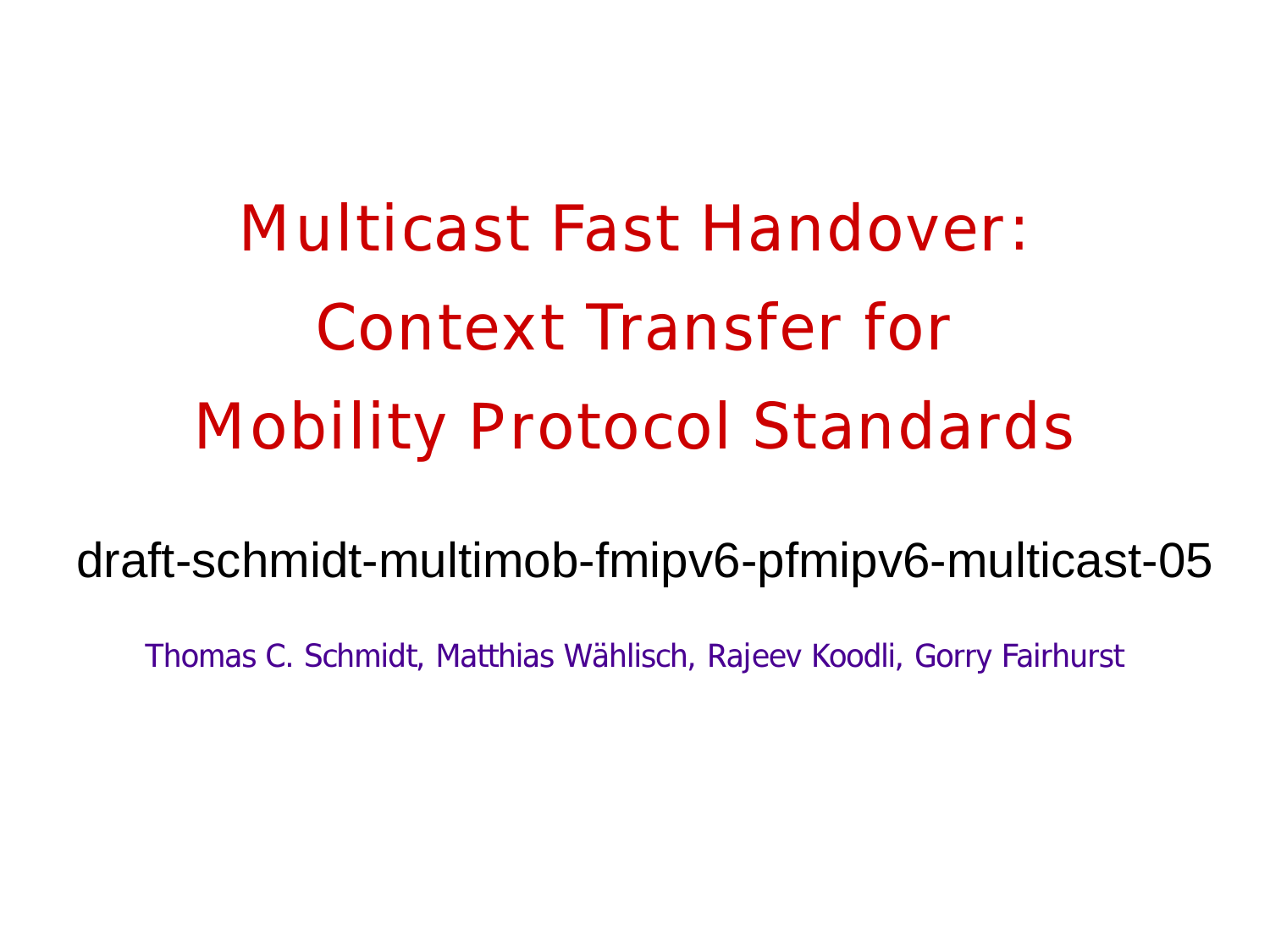

# Multicast Fast Handover: Context Transfer for Mobility Protocol Standards draft-schmidt-multimob-fmipv6-pfmipv6-multicast-05

Thomas C. Schmidt, Matthias Wählisch, Rajeev Koodli, Gorry Fairhurst